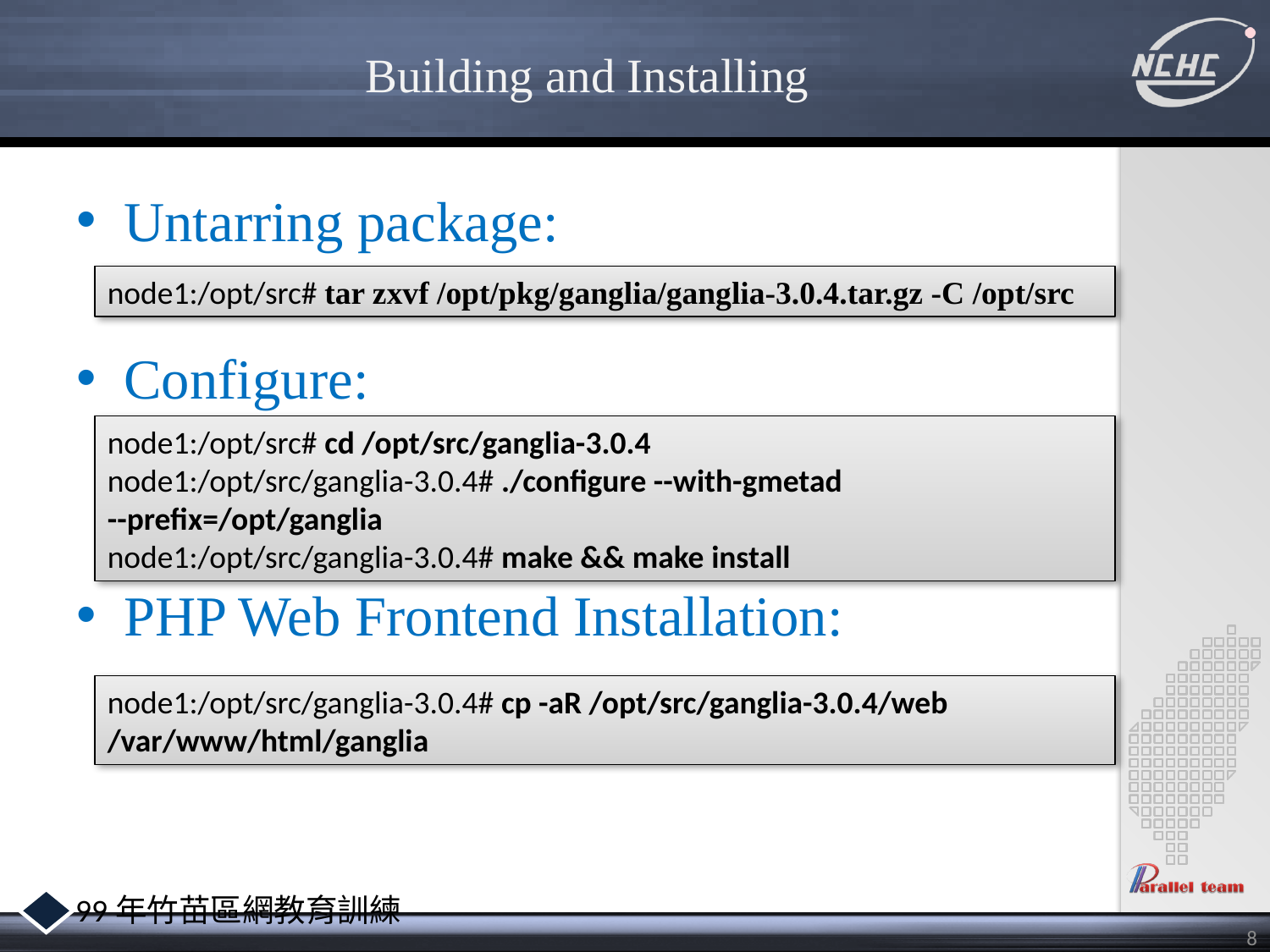

# Building and Installing
Untarring package:

Configure:

PHP Web Frontend Installation:

node1:/opt/src# tar zxvf /opt/pkg/ganglia/ganglia-3.0.4.tar.gz -C /opt/src
node1:/opt/src# cd /opt/src/ganglia-3.0.4
node1:/opt/src/ganglia-3.0.4# ./configure --with-gmetad --prefix=/opt/ganglia
node1:/opt/src/ganglia-3.0.4# make && make install
node1:/opt/src/ganglia-3.0.4# cp -aR /opt/src/ganglia-3.0.4/web /var/www/html/ganglia
8